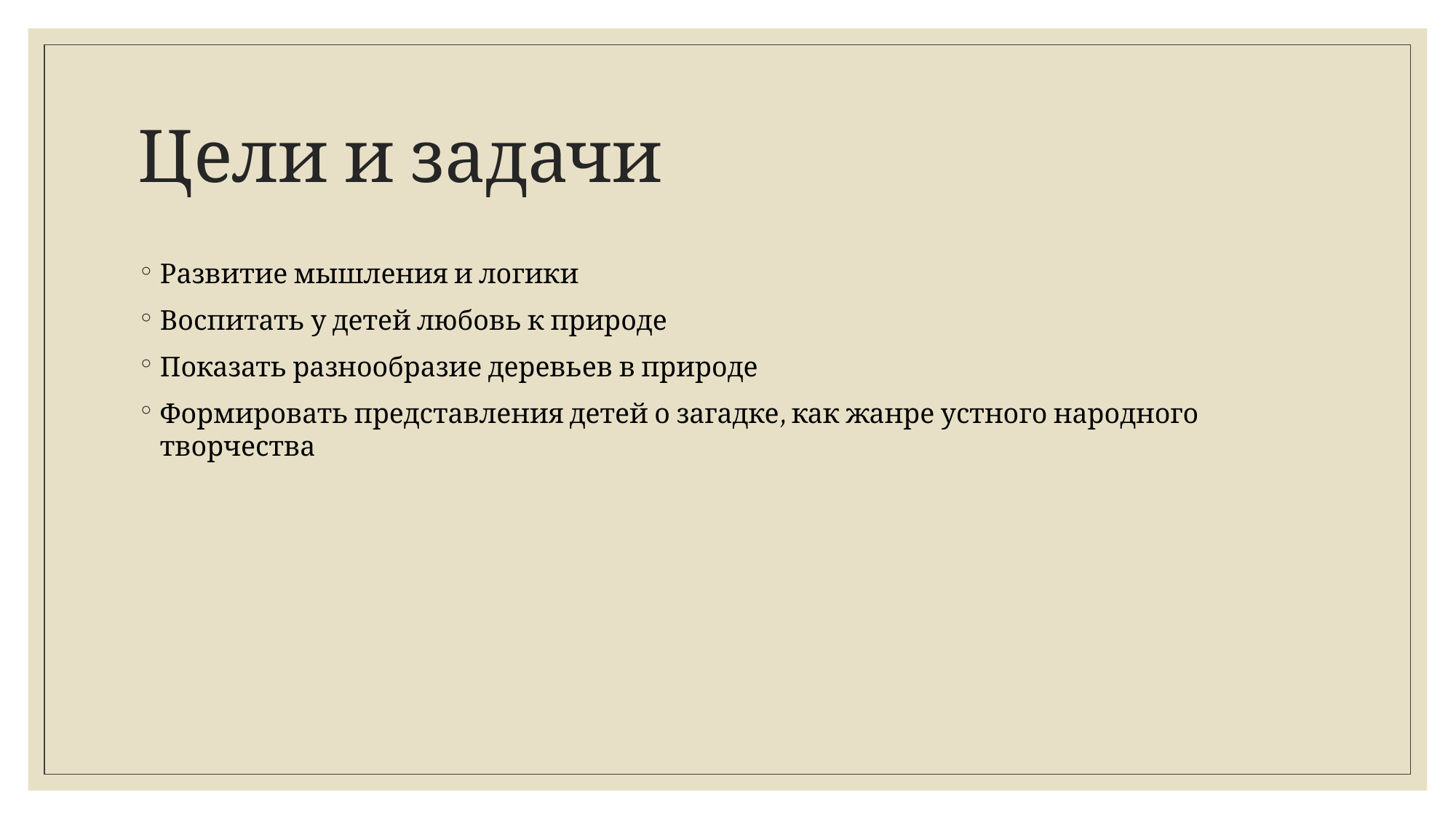

# Цели и задачи
Развитие мышления и логики
Воспитать у детей любовь к природе
Показать разнообразие деревьев в природе
Формировать представления детей о загадке, как жанре устного народного творчества